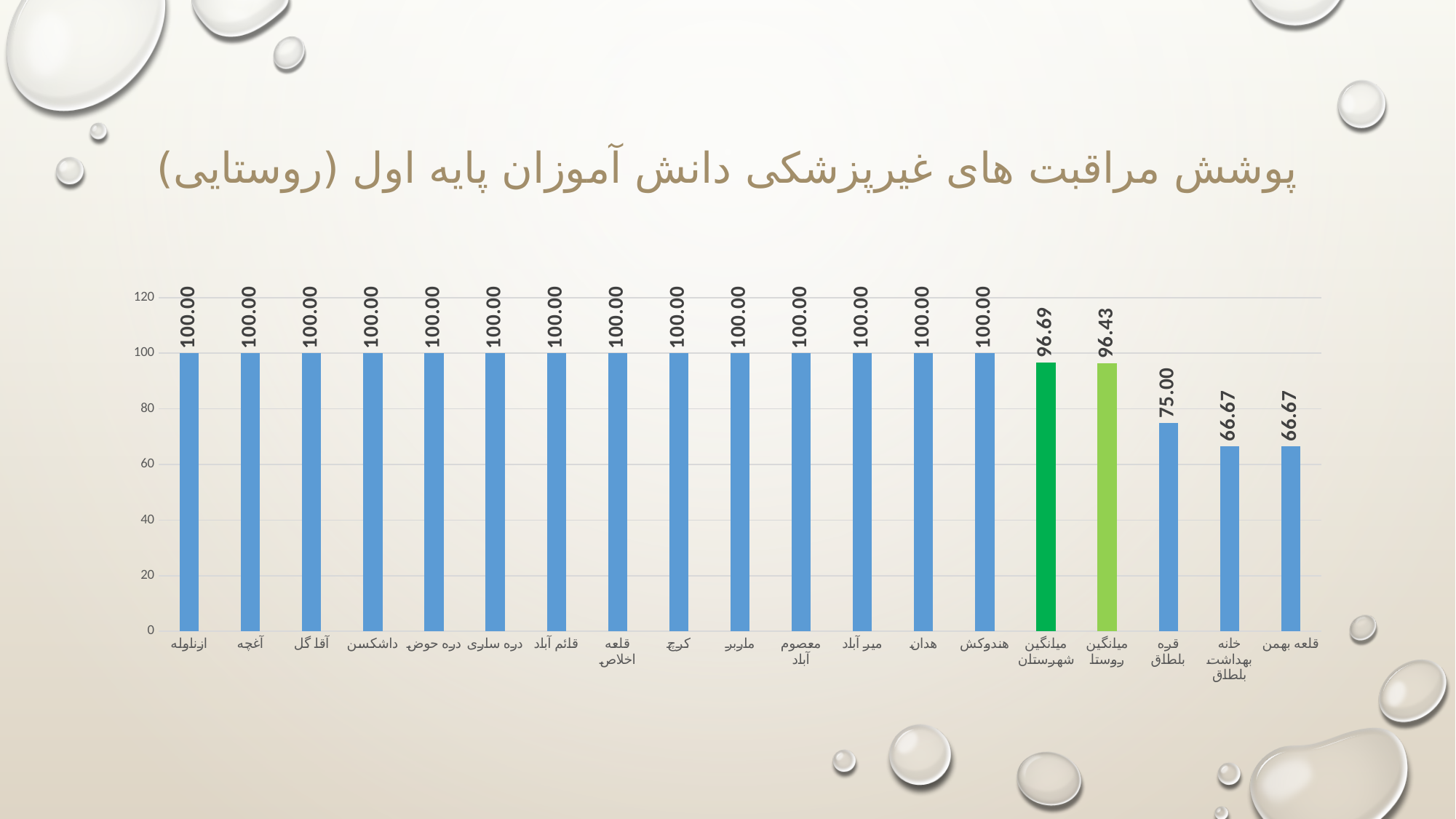

# پوشش مراقبت های غیرپزشکی دانش آموزان پایه اول (روستایی)

### Chart

| Category | Average of درصد |
|---|---|
| ازناوله | 100.0 |
| آغچه | 100.0 |
| آقا گل | 100.0 |
| داشکسن | 100.0 |
| دره حوض | 100.0 |
| دره ساری | 100.0 |
| قائم آباد | 100.0 |
| قلعه اخلاص | 100.0 |
| کرچ | 100.0 |
| ماربر | 100.0 |
| معصوم آباد | 100.0 |
| میر آباد | 100.0 |
| هدان | 100.0 |
| هندوکش | 100.0 |
| میانگین شهرستان | 96.69 |
| میانگین روستا | 96.43 |
| قره بلطاق | 75.0 |
| خانه بهداشت بلطاق | 66.66666667 |
| قلعه بهمن | 66.66666667 |